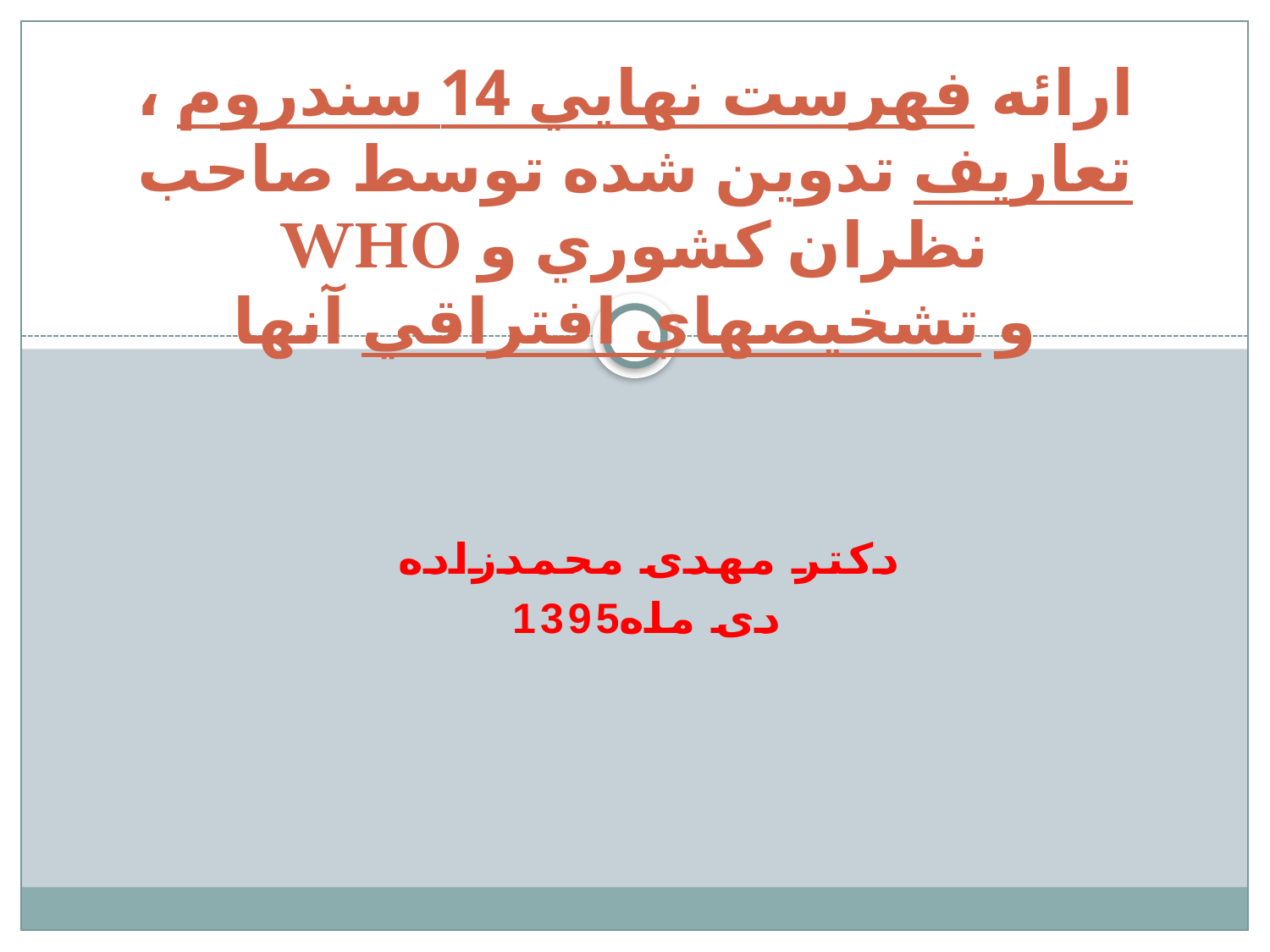

# ارائه فهرست نهايي 14 سندروم ،‌ تعاريف تدوين شده توسط صاحب نظران كشوري و WHO و تشخيصهاي افتراقي آنها
دکتر مهدی محمدزاده
دی ماه1395